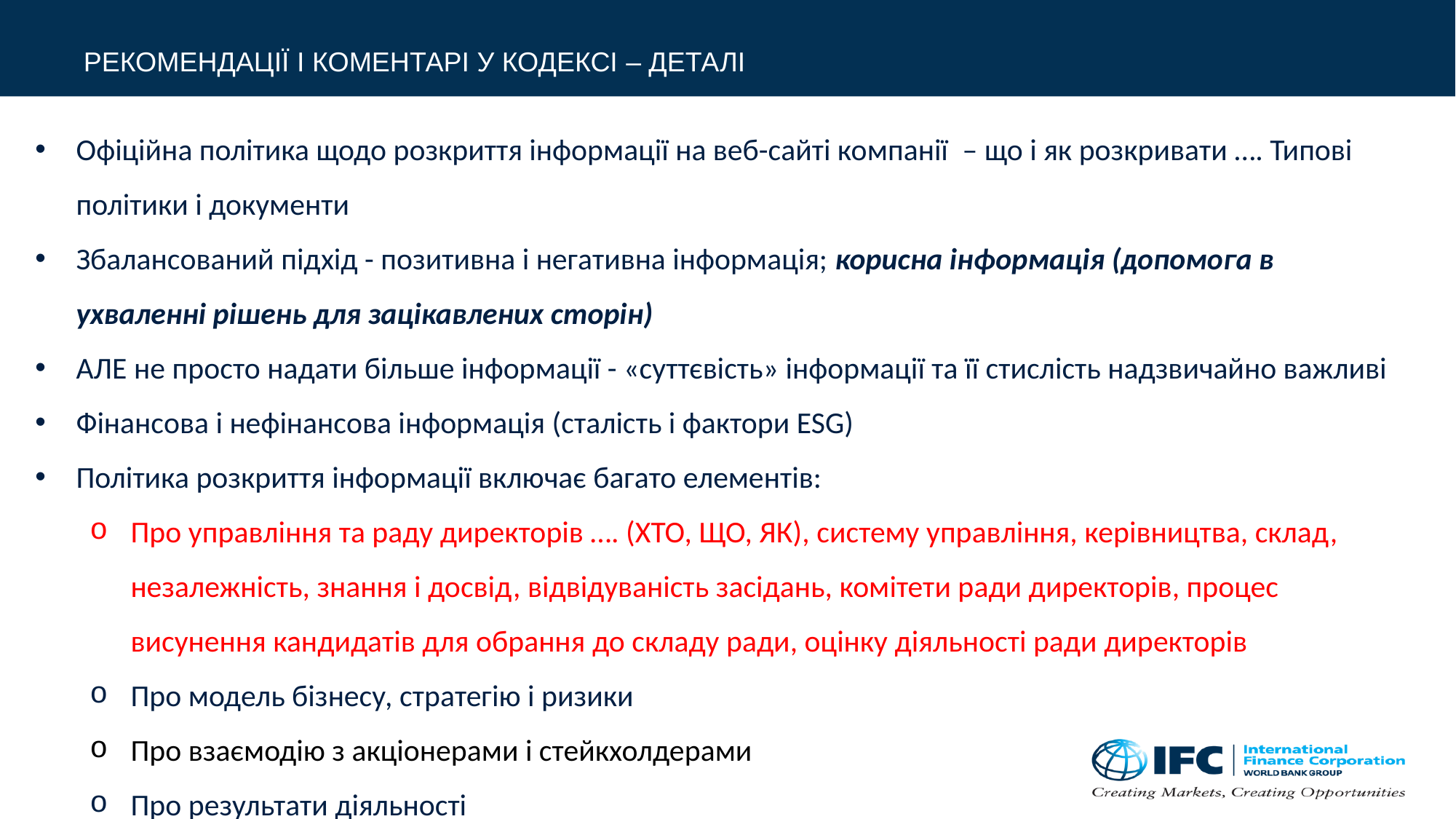

# Рекомендації і коментарі у кодексі – деталі
Офіційна політика щодо розкриття інформації на веб-сайті компанії  – що і як розкривати …. Типові політики і документи
Збалансований підхід - позитивна і негативна інформація; корисна інформація (допомога в ухваленні рішень для зацікавлених сторін)
АЛЕ не просто надати більше інформації - «суттєвість» інформації та її стислість надзвичайно важливі
Фінансова і нефінансова інформація (сталість і фактори ESG)
Політика розкриття інформації включає багато елементів:
Про управління та раду директорів …. (ХТО, ЩО, ЯК), систему управління, керівництва, склад, незалежність, знання і досвід, відвідуваність засідань, комітети ради директорів, процес висунення кандидатів для обрання до складу ради, оцінку діяльності ради директорів
Про модель бізнесу, стратегію і ризики
Про взаємодію з акціонерами і стейкхолдерами
Про результати діяльності